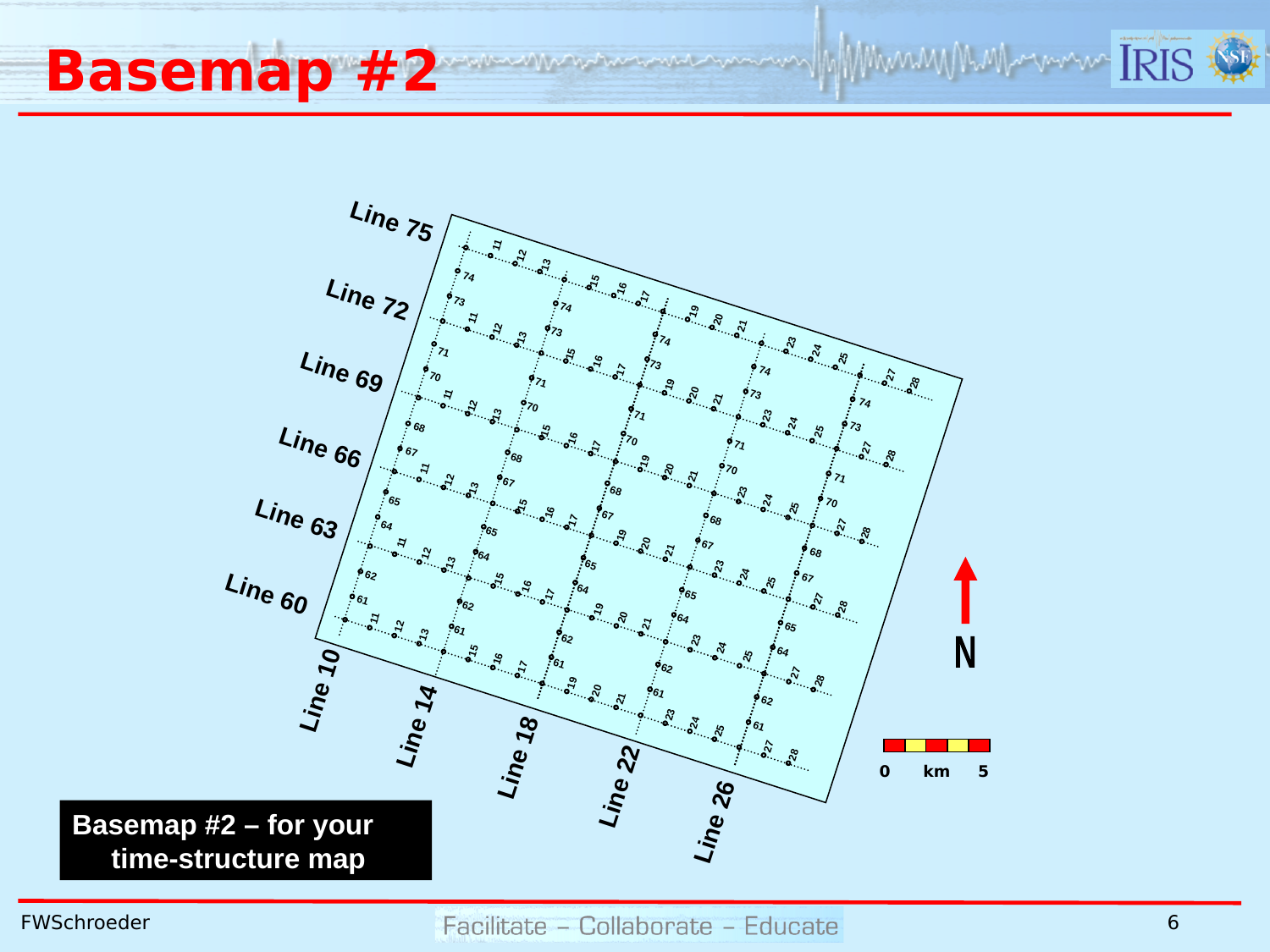

# Basemap #2
Line 75
11
12
13
15
16
17
19
20
21
23
24
25
27
28

74
73
71
70
68
67
65
64
62
61

Line 72

74
73
71
70
68
67
65
64
62
61
11
12
13
15
16
17
19
20
21
23
24
25
27
28

74
73
71
70
68
67
65
64
62
61

Line 69

74
73
71
70
68
67
65
64
62
61

11
12
13
15
16
17
19
20
21
23
24
25
27
28

74
73
71
70
68
67
65
64
62
61

Line 66

11
12
13
15
16
17
19
20
21
23
24
25
27
28

Line 63

11
12
13
15
16
17
19
20
21
23
24
25
27
28

Line 60

11
12
13
15
16
17
19
20
21
23
24
25
27
28

N

Line 10

Line 14

Line 18
 0      km     5
Line 22
Line 26
Basemap #2 – for your 	time-structure map